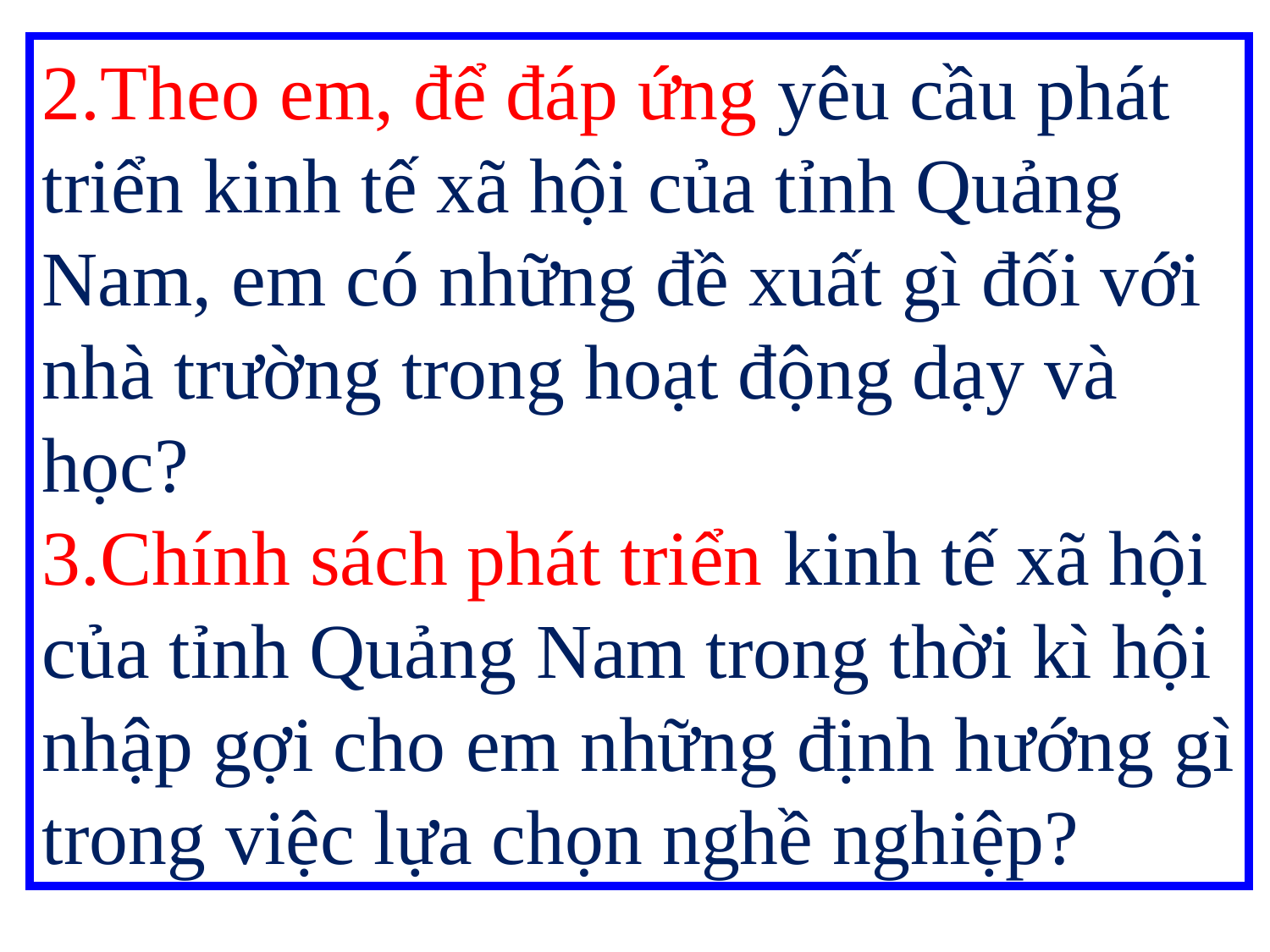

2.Theo em, để đáp ứng yêu cầu phát triển kinh tế xã hội của tỉnh Quảng Nam, em có những đề xuất gì đối với nhà trường trong hoạt động dạy và học?
3.Chính sách phát triển kinh tế xã hội của tỉnh Quảng Nam trong thời kì hội nhập gợi cho em những định hướng gì trong việc lựa chọn nghề nghiệp?